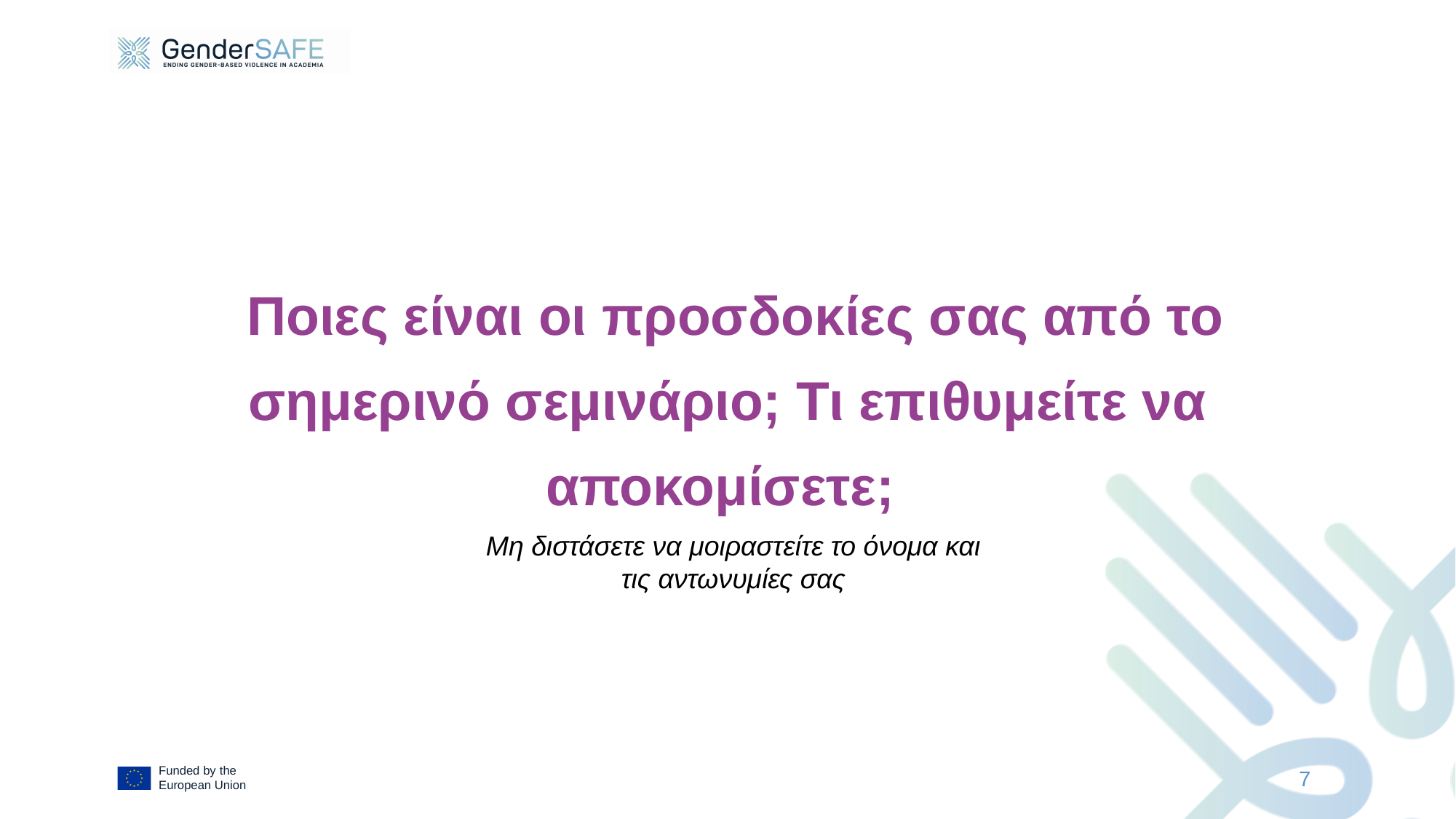

Ποιες είναι οι προσδοκίες σας από το σημερινό σεμινάριο; Τι επιθυμείτε να αποκομίσετε;

Μη διστάσετε να μοιραστείτε το όνομα και τις αντωνυμίες σας
7